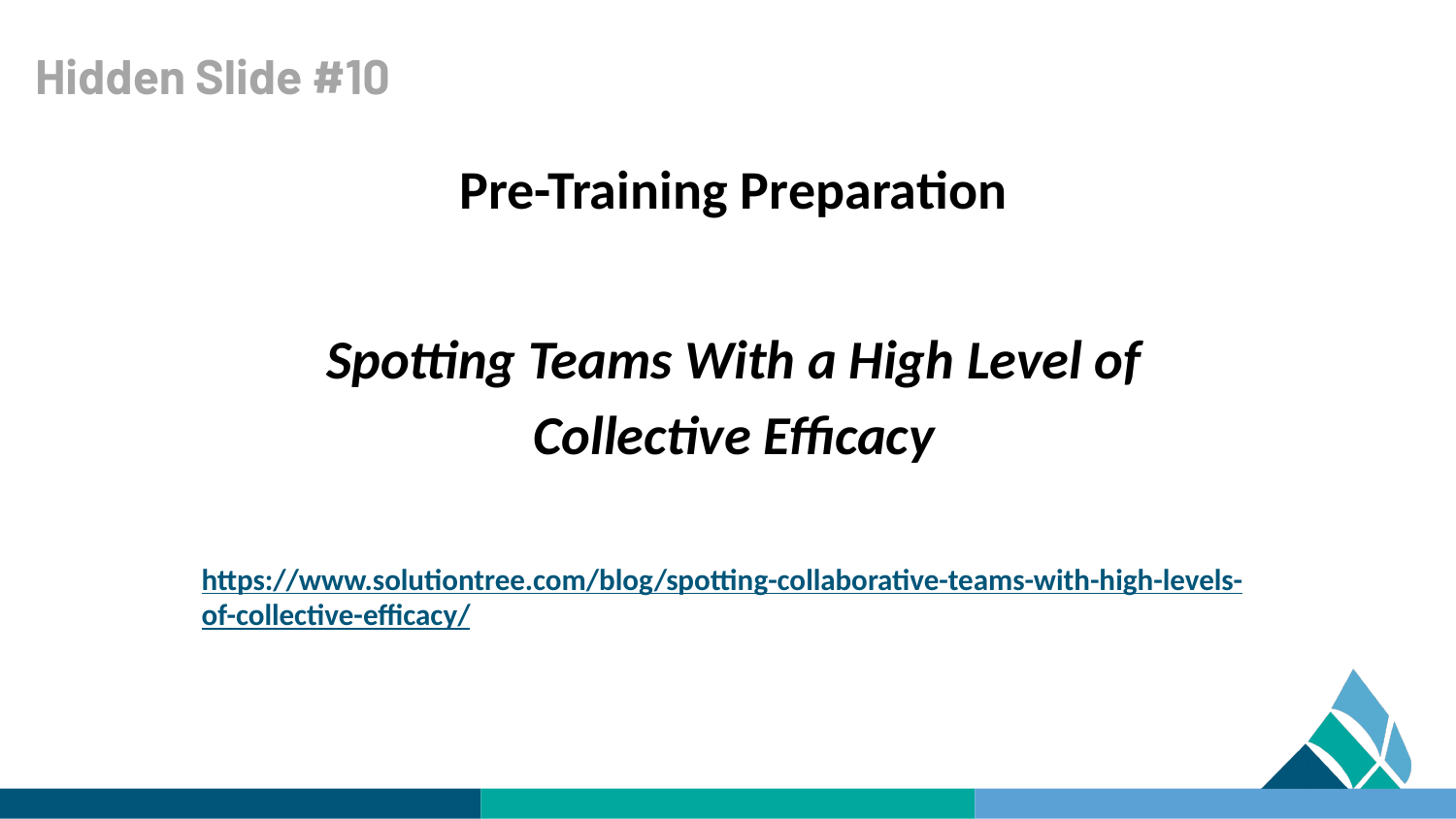

Hidden Slide #10
Pre-Training Preparation

Spotting Teams With a High Level of Collective Efficacy

https://www.solutiontree.com/blog/spotting-collaborative-teams-with-high-levels-of-collective-efficacy/